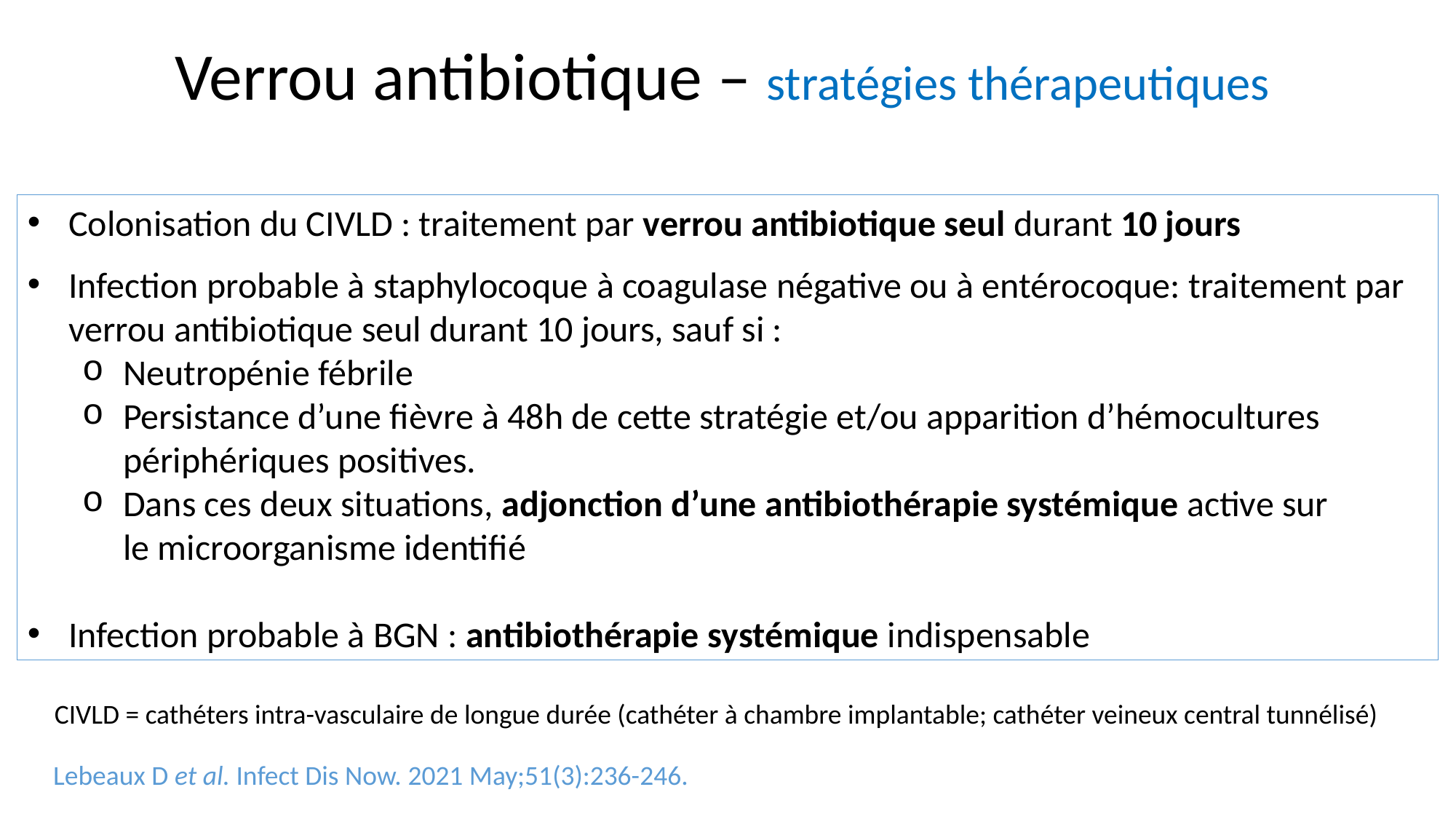

# Verrou antibiotique – stratégies thérapeutiques
Colonisation du CIVLD : traitement par verrou antibiotique seul durant 10 jours
Infection probable à staphylocoque à coagulase négative ou à entérocoque: traitement par verrou antibiotique seul durant 10 jours, sauf si :
Neutropénie fébrile
Persistance d’une fièvre à 48h de cette stratégie et/ou apparition d’hémocultures périphériques positives.
Dans ces deux situations, adjonction d’une antibiothérapie systémique active sur le microorganisme identifié

Infection probable à BGN : antibiothérapie systémique indispensable
CIVLD = cathéters intra-vasculaire de longue durée (cathéter à chambre implantable; cathéter veineux central tunnélisé)
Lebeaux D et al. Infect Dis Now. 2021 May;51(3):236-246.